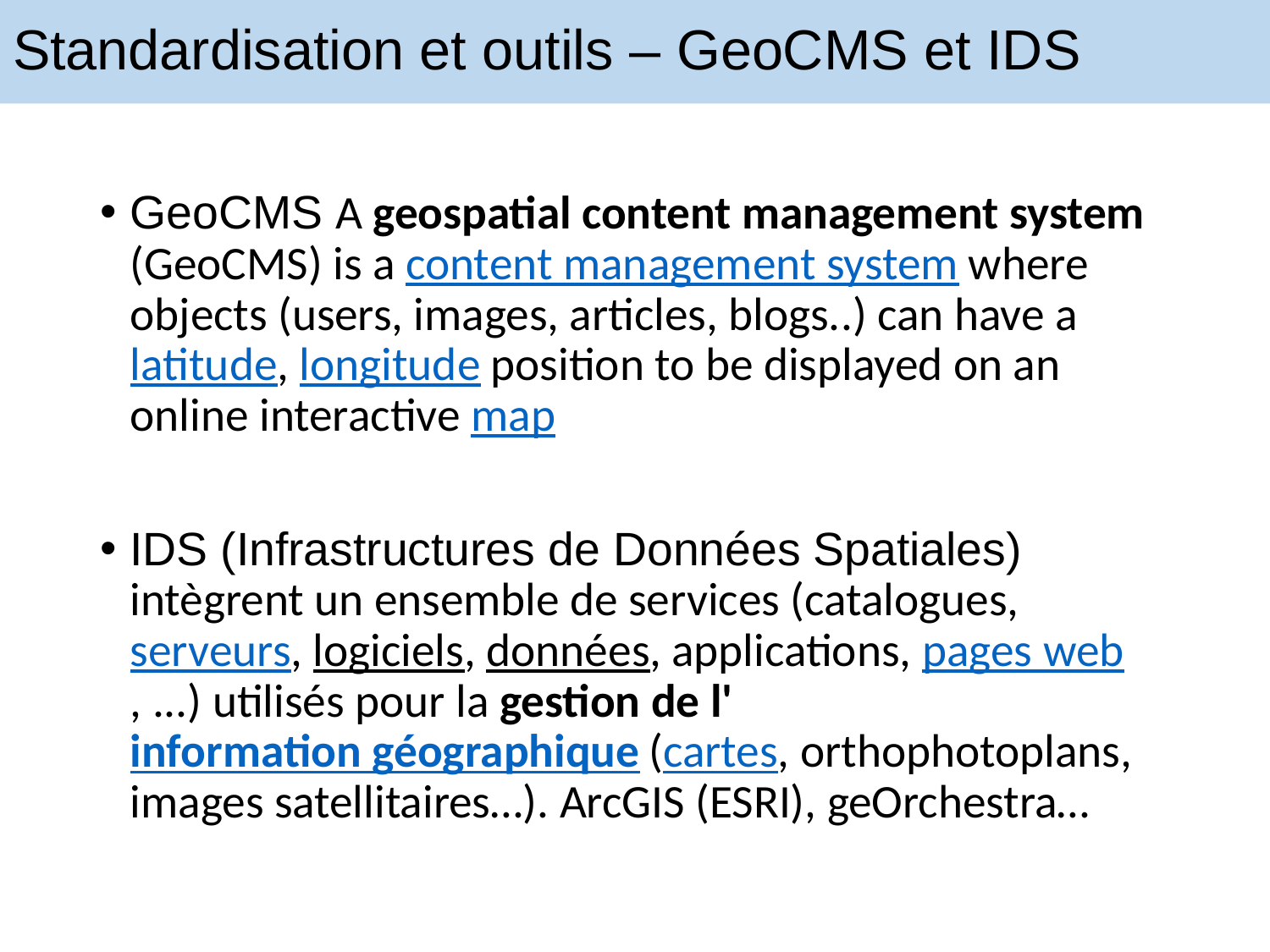

# Standardisation et outils – GeoCMS et IDS
GeoCMS A geospatial content management system (GeoCMS) is a content management system where objects (users, images, articles, blogs..) can have a latitude, longitude position to be displayed on an online interactive map

IDS (Infrastructures de Données Spatiales) intègrent un ensemble de services (catalogues, serveurs, logiciels, données, applications, pages web, ...) utilisés pour la gestion de l'information géographique (cartes, orthophotoplans, images satellitaires…). ArcGIS (ESRI), geOrchestra…